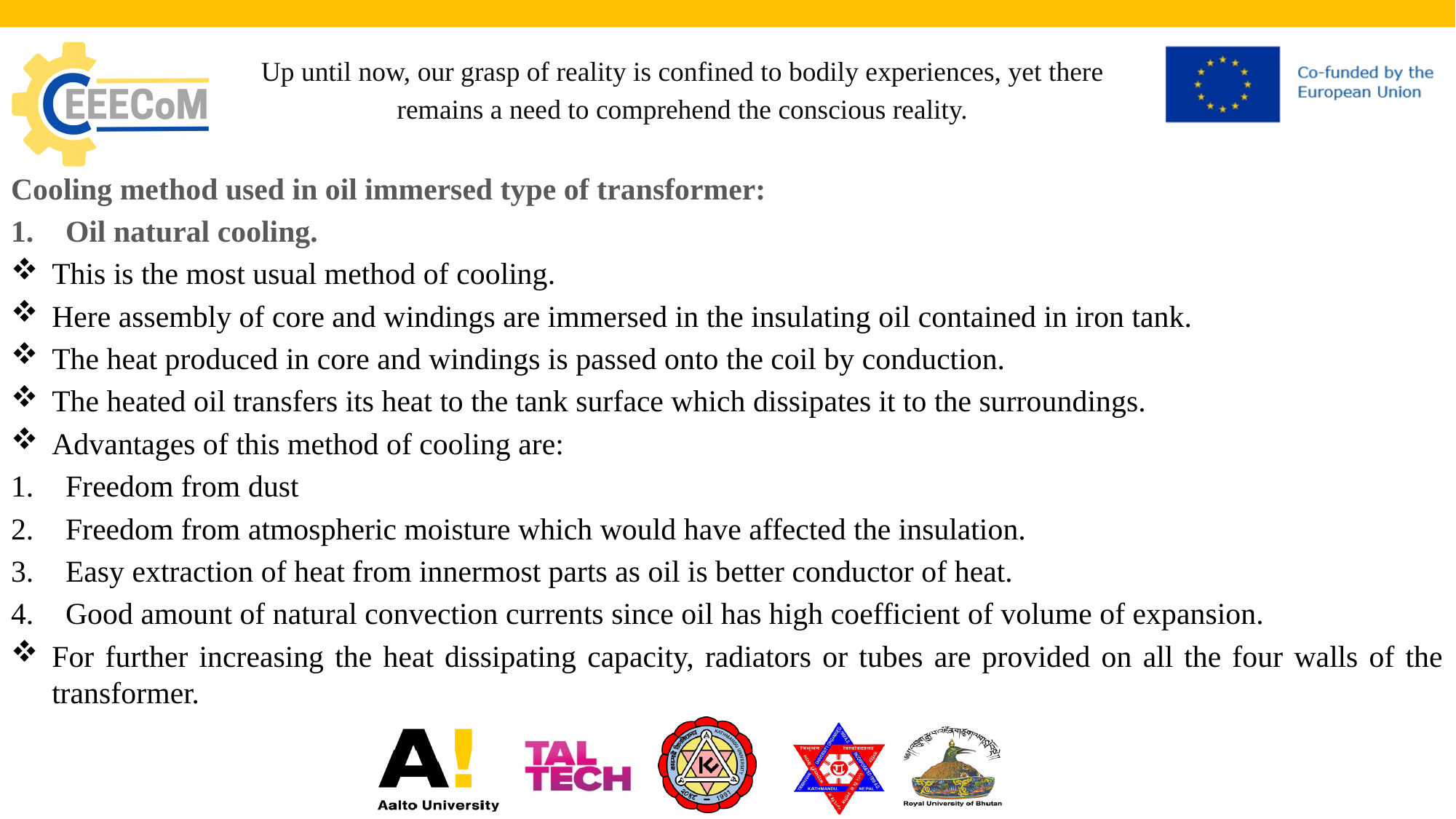

# Up until now, our grasp of reality is confined to bodily experiences, yet there remains a need to comprehend the conscious reality.
Cooling method used in oil immersed type of transformer:
Oil natural cooling.
This is the most usual method of cooling.
Here assembly of core and windings are immersed in the insulating oil contained in iron tank.
The heat produced in core and windings is passed onto the coil by conduction.
The heated oil transfers its heat to the tank surface which dissipates it to the surroundings.
Advantages of this method of cooling are:
Freedom from dust
Freedom from atmospheric moisture which would have affected the insulation.
Easy extraction of heat from innermost parts as oil is better conductor of heat.
Good amount of natural convection currents since oil has high coefficient of volume of expansion.
For further increasing the heat dissipating capacity, radiators or tubes are provided on all the four walls of the transformer.